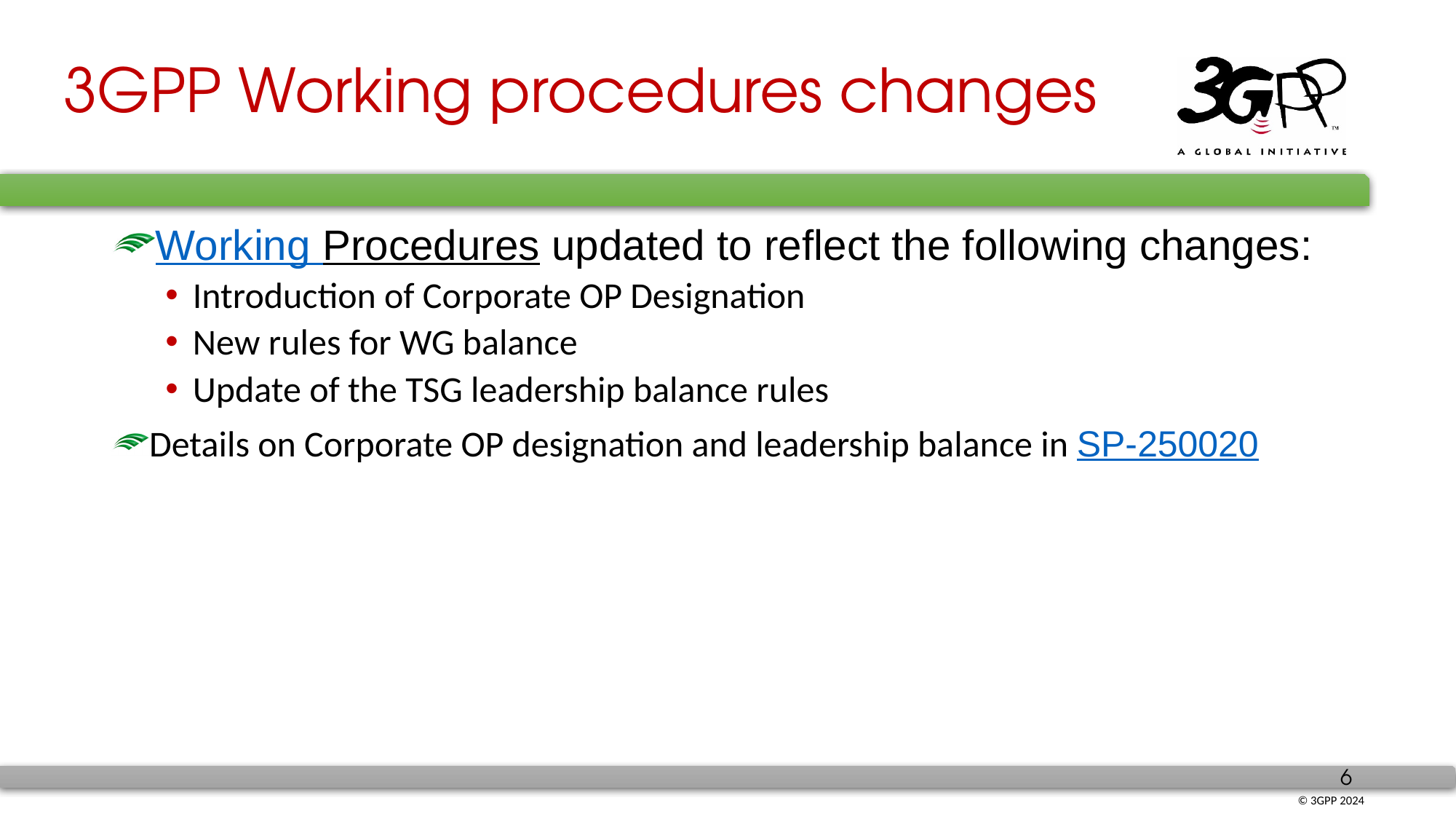

# 3GPP Working procedures changes
Working Procedures updated to reflect the following changes:
Introduction of Corporate OP Designation
New rules for WG balance
Update of the TSG leadership balance rules
Details on Corporate OP designation and leadership balance in SP-250020